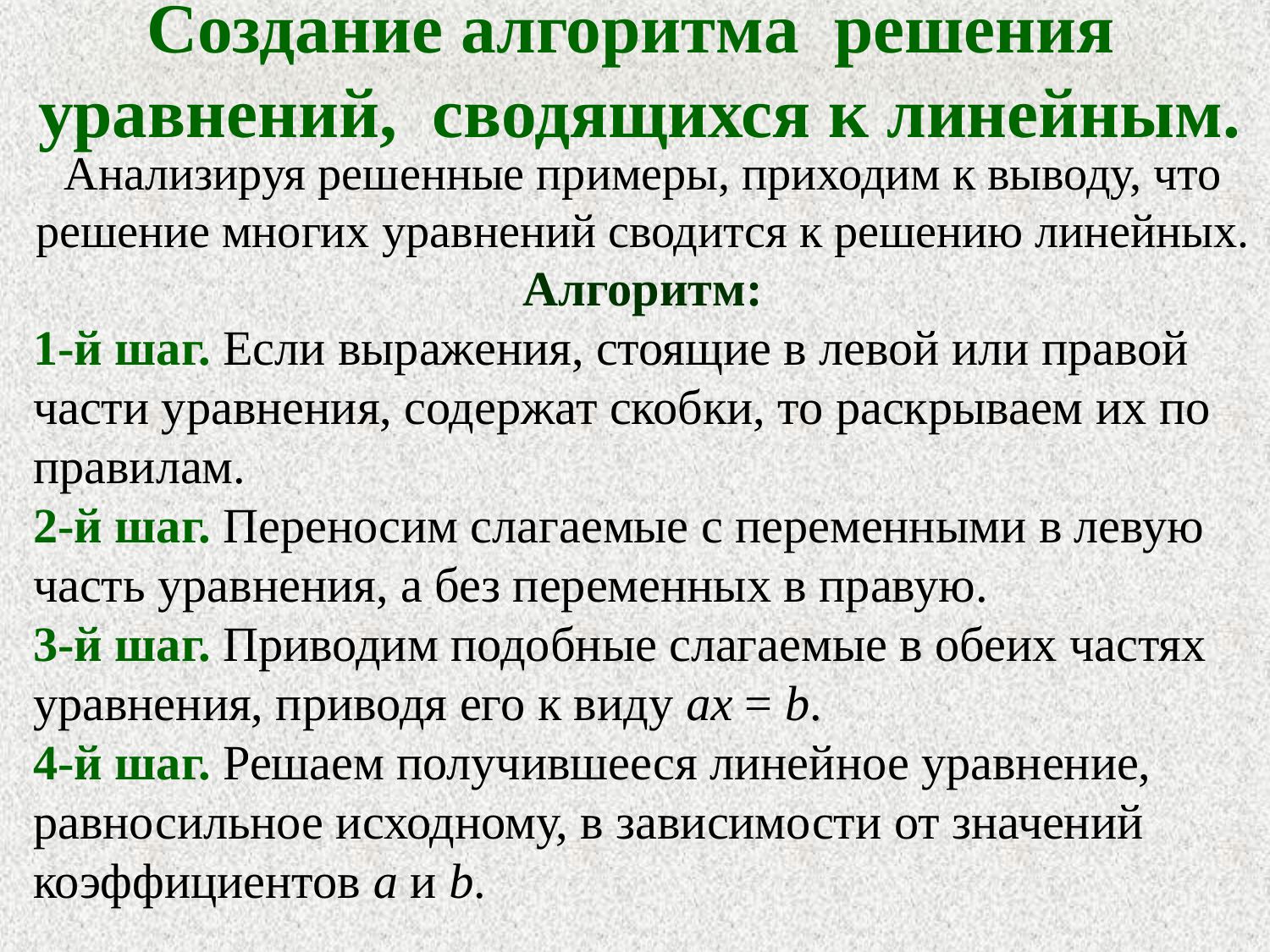

Создание алгоритма  решения  уравнений,  сводящихся к линейным.
Анализируя решенные примеры, приходим к выводу, что решение многих уравнений сводится к решению линейных.
Алгоритм:
1-й шаг. Если выражения, стоящие в левой или правой части уравнения, содержат скобки, то раскрываем их по правилам.
2-й шаг. Переносим слагаемые с переменными в левую часть уравнения, а без переменных в правую.
3-й шаг. Приводим подобные слагаемые в обеих частях уравнения, приводя его к виду ax = b.
4-й шаг. Решаем получившееся линейное уравнение, равносильное исходному, в зависимости от значений коэффициентов a и b.